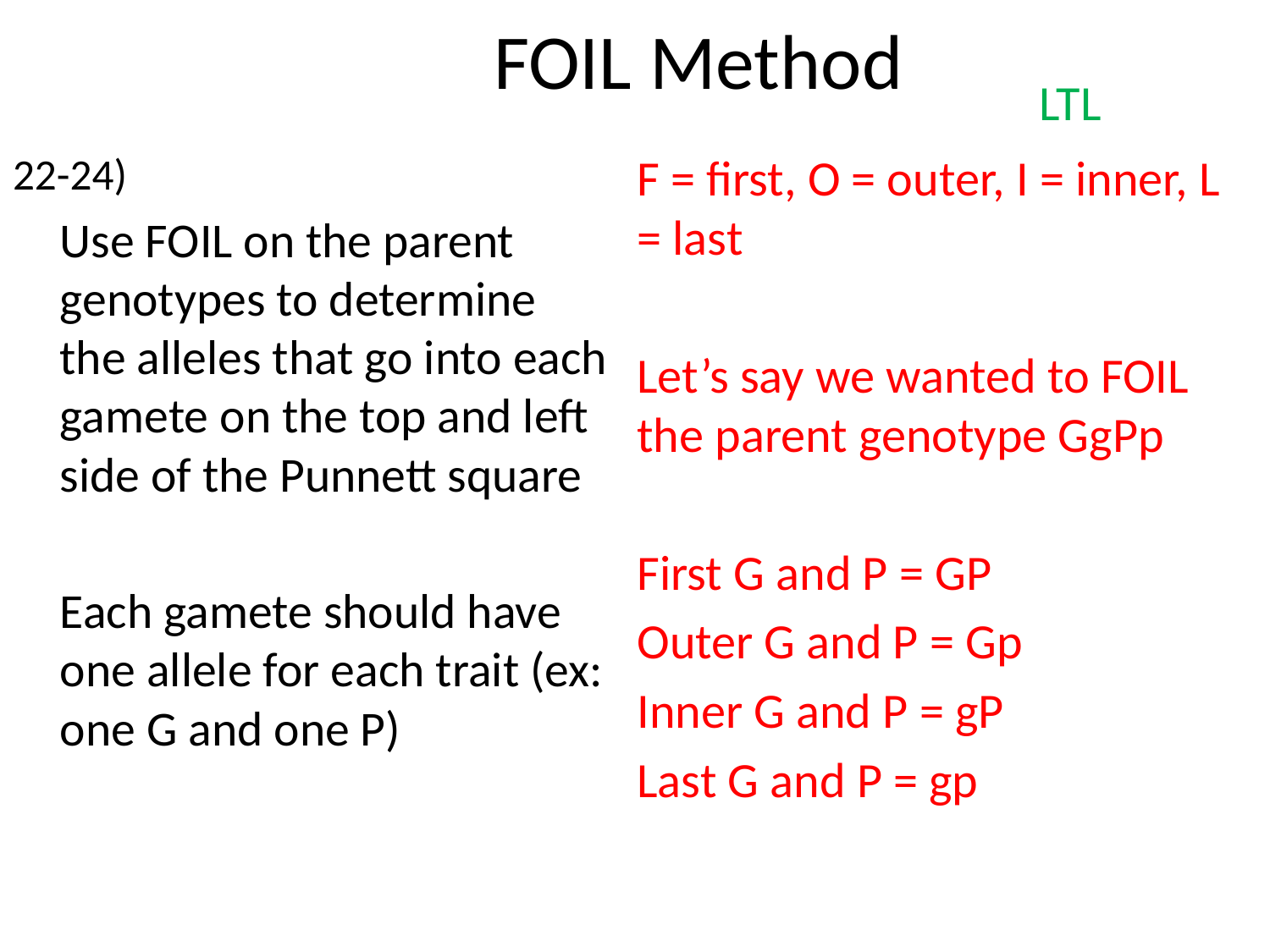

# FOIL Method
LTL
22-24)
	Use FOIL on the parent genotypes to determine the alleles that go into each gamete on the top and left side of the Punnett square

	Each gamete should have one allele for each trait (ex: one G and one P)
F = first, O = outer, I = inner, L = last

Let’s say we wanted to FOIL the parent genotype GgPp

First G and P = GP
Outer G and P = Gp
Inner G and P = gP
Last G and P = gp